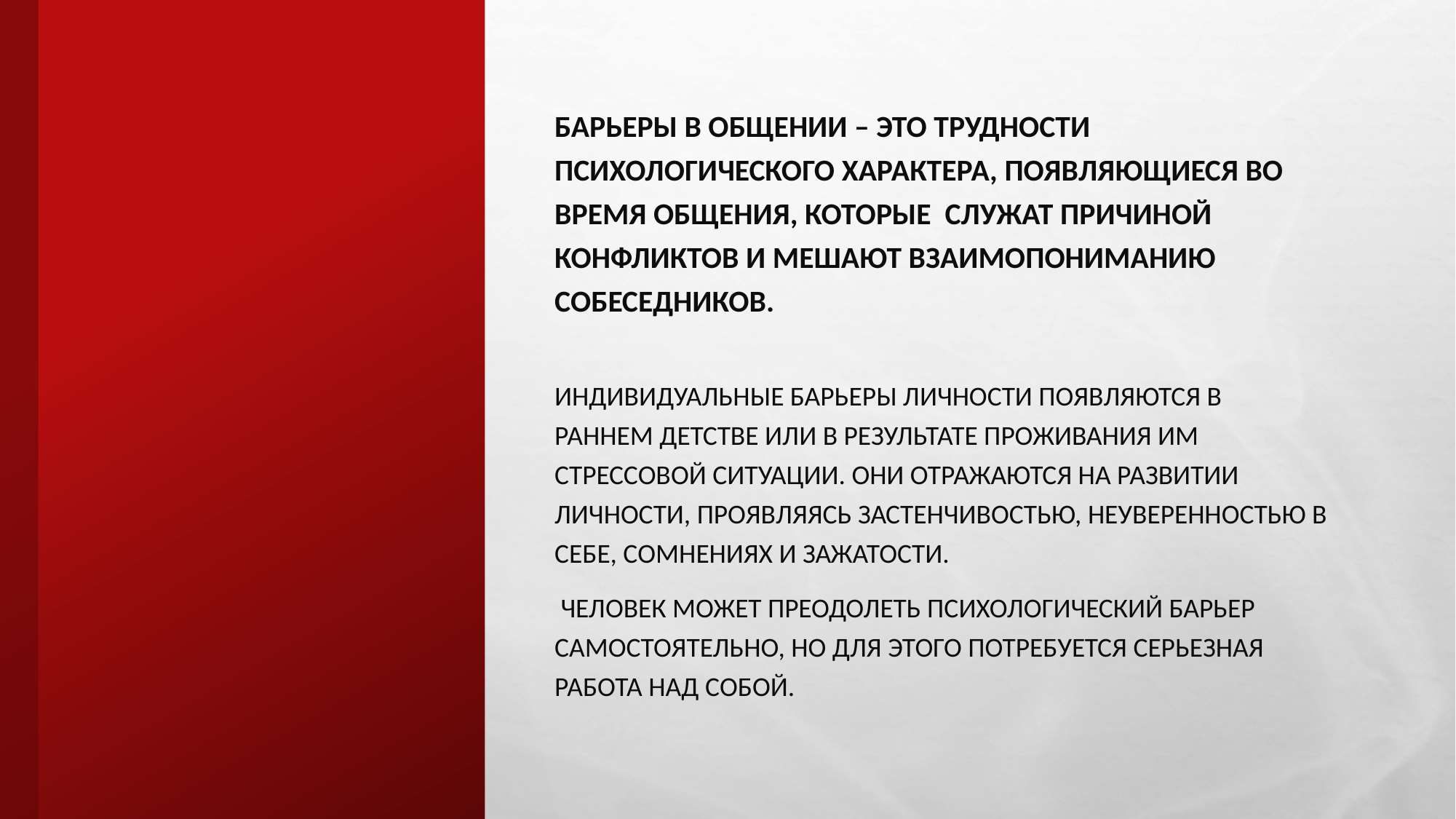

Барьеры в общении – это трудности психологического характера, появляющиеся во время общения, которые  служат причиной конфликтов и мешают взаимопониманию собеседников.
Индивидуальные барьеры личности появляются в раннем детстве или в результате проживания им стрессовой ситуации. Они отражаются на развитии личности, проявляясь застенчивостью, неуверенностью в себе, сомнениях и зажатости.
 Человек может преодолеть психологический барьер самостоятельно, но для этого потребуется серьезная работа над собой.